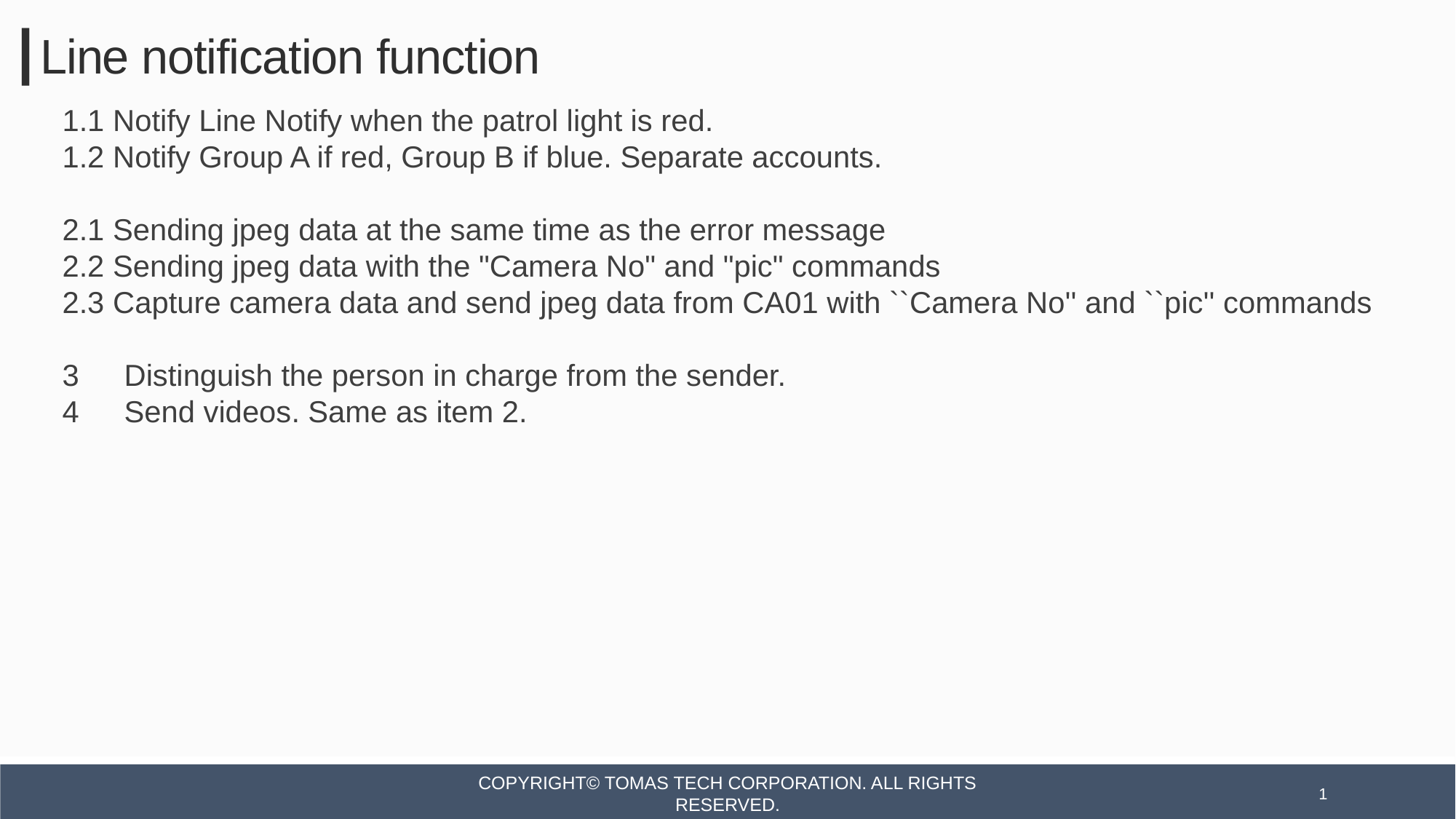

┃Line notification function
1.1 Notify Line Notify when the patrol light is red.
1.2 Notify Group A if red, Group B if blue. Separate accounts.

2.1 Sending jpeg data at the same time as the error message
2.2 Sending jpeg data with the "Camera No" and "pic" commands
2.3 Capture camera data and send jpeg data from CA01 with ``Camera No'' and ``pic'' commands

3　Distinguish the person in charge from the sender.
4　Send videos. Same as item 2.
Copyright© TOMAS TECH CORPORATION. All rights reserved.
1